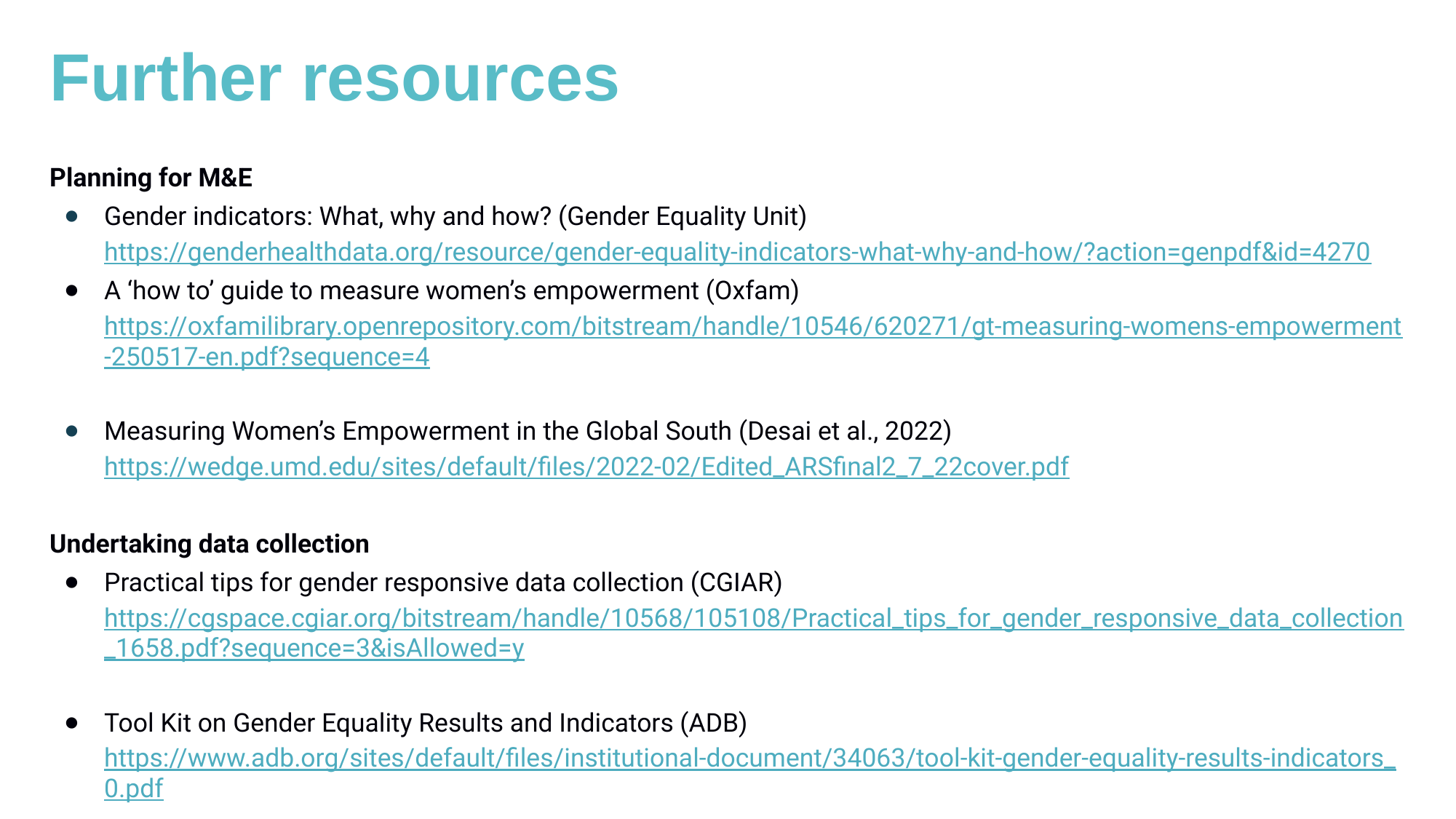

# Further resources
Planning for M&E
Gender indicators: What, why and how? (Gender Equality Unit) https://genderhealthdata.org/resource/gender-equality-indicators-what-why-and-how/?action=genpdf&id=4270
A ‘how to’ guide to measure women’s empowerment (Oxfam) https://oxfamilibrary.openrepository.com/bitstream/handle/10546/620271/gt-measuring-womens-empowerment-250517-en.pdf?sequence=4
Measuring Women’s Empowerment in the Global South (Desai et al., 2022) https://wedge.umd.edu/sites/default/files/2022-02/Edited_ARSfinal2_7_22cover.pdf

Undertaking data collection
Practical tips for gender responsive data collection (CGIAR) https://cgspace.cgiar.org/bitstream/handle/10568/105108/Practical_tips_for_gender_responsive_data_collection_1658.pdf?sequence=3&isAllowed=y
Tool Kit on Gender Equality Results and Indicators (ADB) https://www.adb.org/sites/default/files/institutional-document/34063/tool-kit-gender-equality-results-indicators_0.pdf